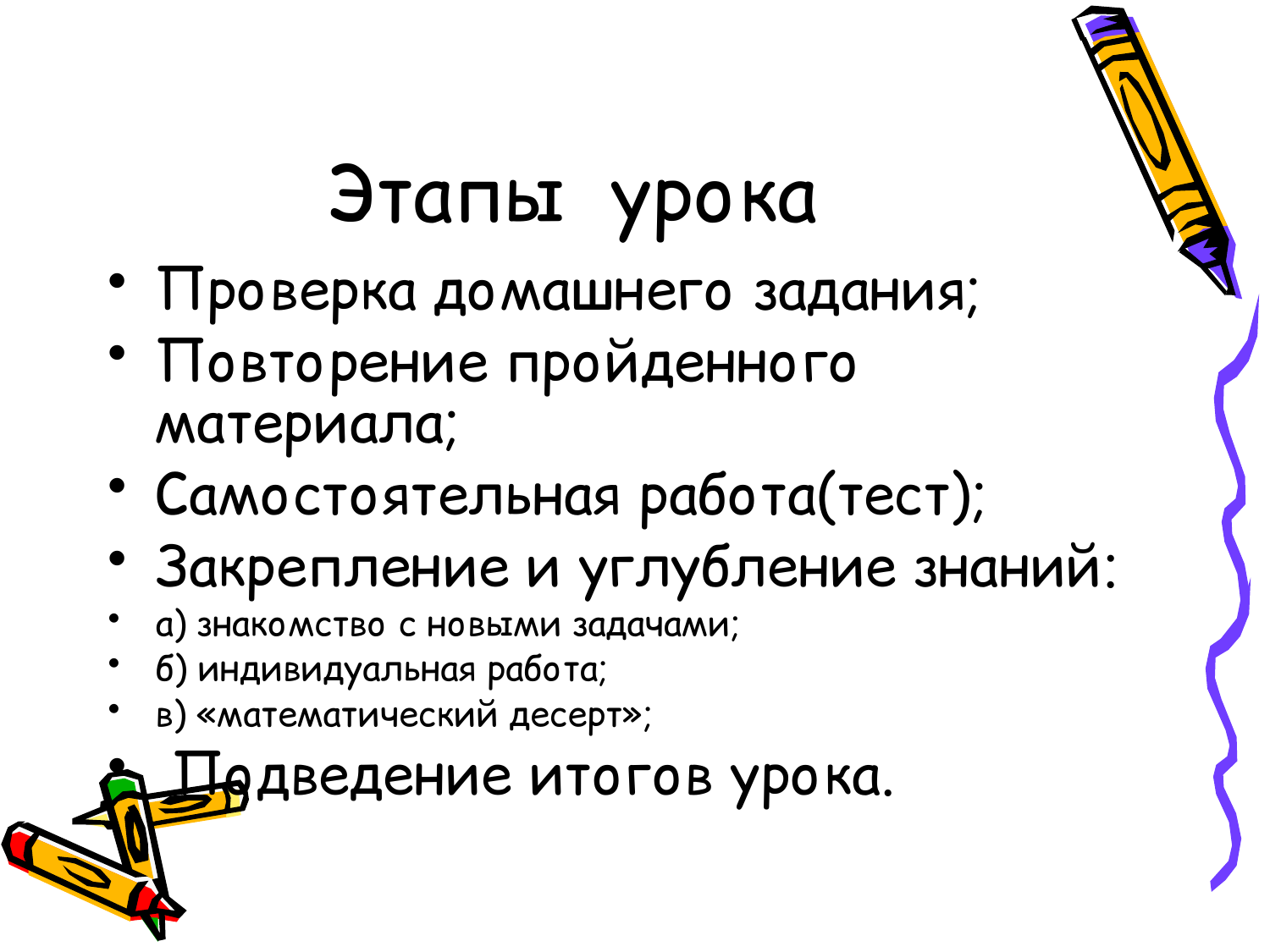

# Этапы  урока
Проверка домашнего задания;
Повторение пройденного материала;
Самостоятельная работа(тест);
Закрепление и углубление знаний:
а) знакомство с новыми задачами;
б) индивидуальная работа;
в) «математический десерт»;
 Подведение итогов урока.